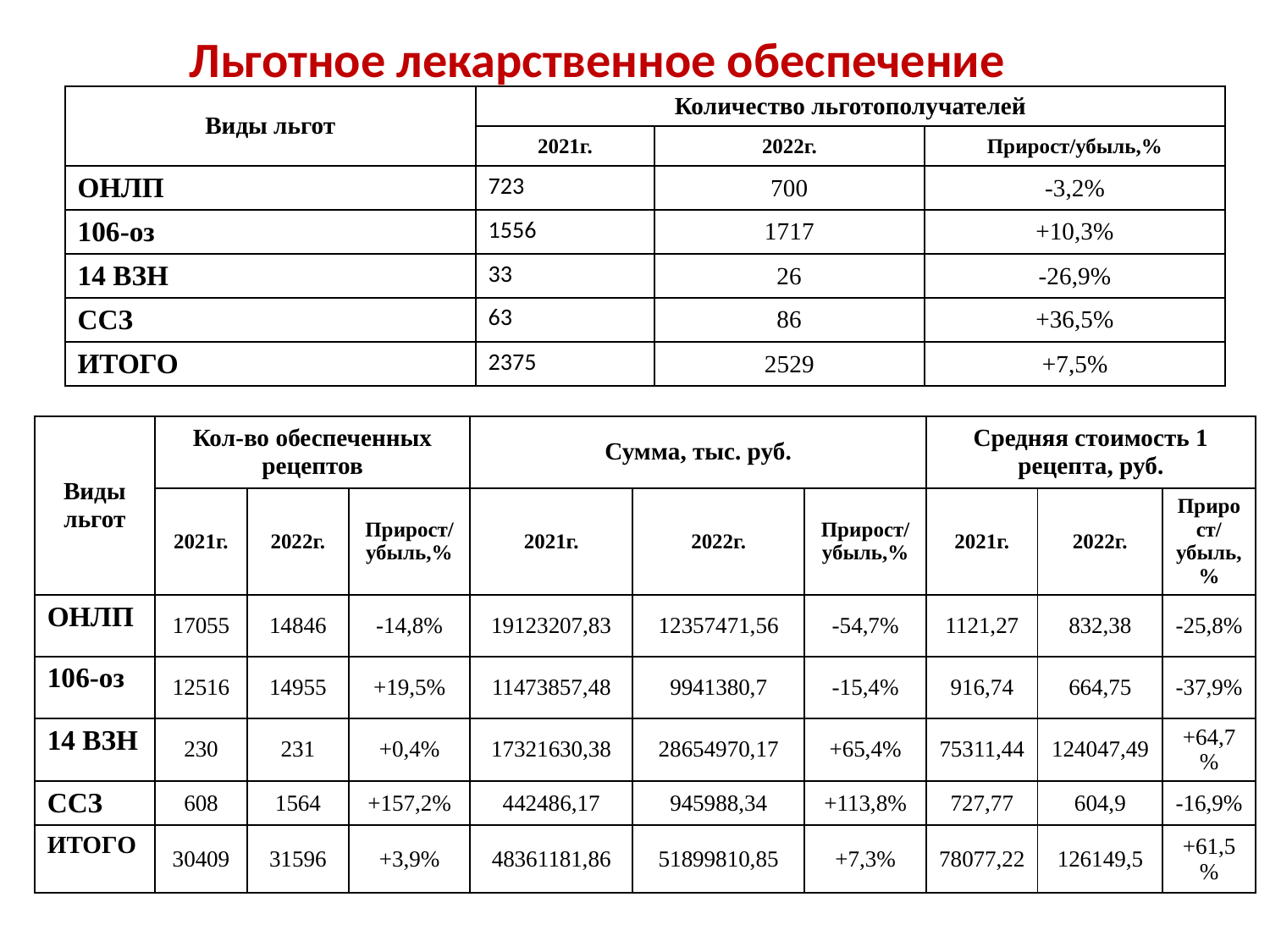

# Льготное лекарственное обеспечение
| Виды льгот | Количество льготополучателей |  |  |
| --- | --- | --- | --- |
|  | 2021г. | 2022г. | Прирост/убыль,% |
| ОНЛП | 723 | 700 | -3,2% |
| 106-оз | 1556 | 1717 | +10,3% |
| 14 ВЗН | 33 | 26 | -26,9% |
| ССЗ | 63 | 86 | +36,5% |
| ИТОГО | 2375 | 2529 | +7,5% |
| Виды льгот | Кол-во обеспеченных рецептов |  |  | Сумма, тыс. руб. |  |  | Средняя стоимость 1 рецепта, руб. |  |  |
| --- | --- | --- | --- | --- | --- | --- | --- | --- | --- |
|  | 2021г. | 2022г. | Прирост/убыль,% | 2021г. | 2022г. | Прирост/убыль,% | 2021г. | 2022г. | Прирост/убыль,% |
| ОНЛП | 17055 | 14846 | -14,8% | 19123207,83 | 12357471,56 | -54,7% | 1121,27 | 832,38 | -25,8% |
| 106-оз | 12516 | 14955 | +19,5% | 11473857,48 | 9941380,7 | -15,4% | 916,74 | 664,75 | -37,9% |
| 14 ВЗН | 230 | 231 | +0,4% | 17321630,38 | 28654970,17 | +65,4% | 75311,44 | 124047,49 | +64,7% |
| ССЗ | 608 | 1564 | +157,2% | 442486,17 | 945988,34 | +113,8% | 727,77 | 604,9 | -16,9% |
| ИТОГО | 30409 | 31596 | +3,9% | 48361181,86 | 51899810,85 | +7,3% | 78077,22 | 126149,5 | +61,5% |